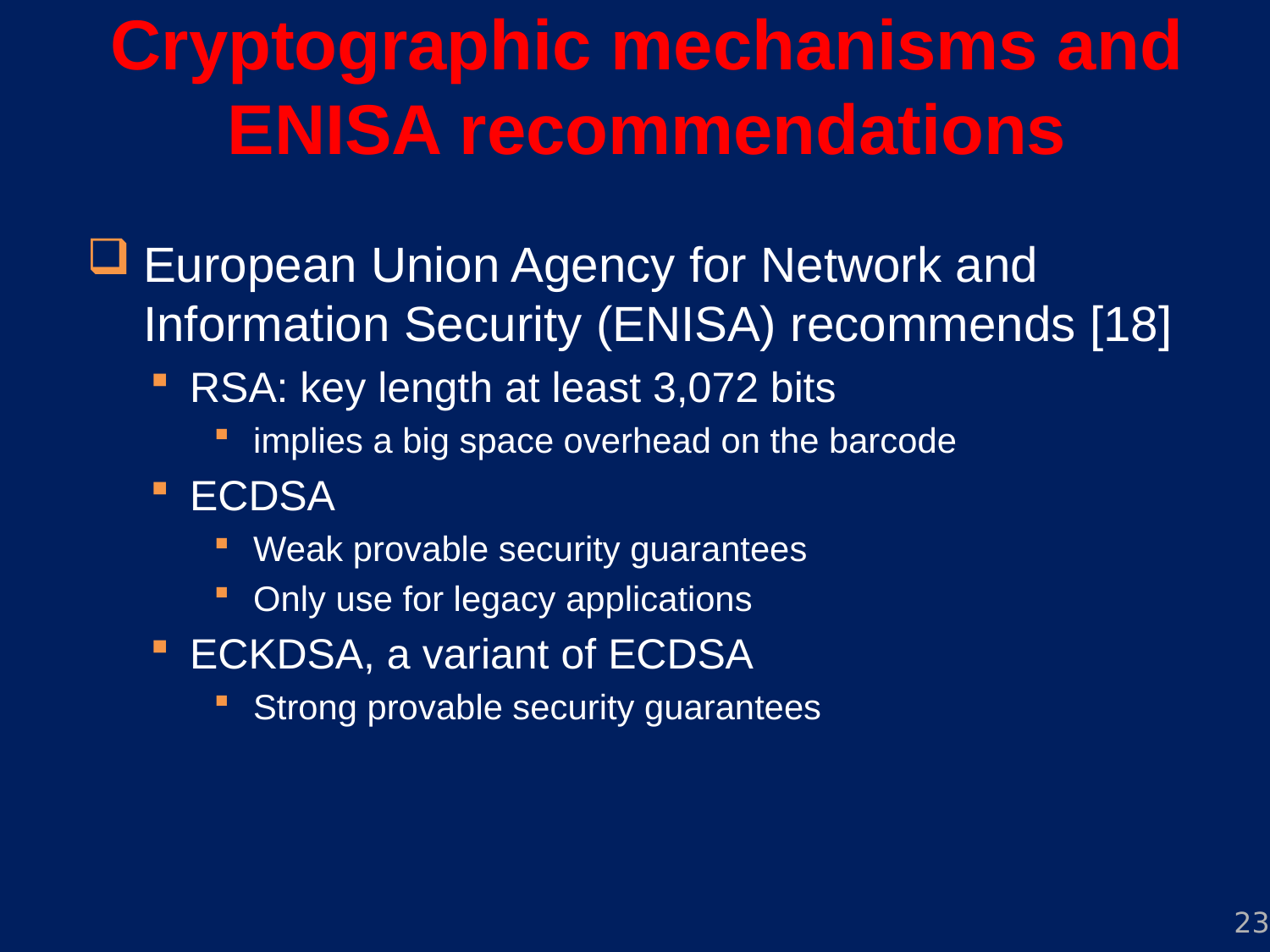

Cryptographic mechanisms and ENISA recommendations

European Union Agency for Network and Information Security (ENISA) recommends [18]
RSA: key length at least 3,072 bits
implies a big space overhead on the barcode
ECDSA
Weak provable security guarantees
Only use for legacy applications
ECKDSA, a variant of ECDSA
Strong provable security guarantees

23